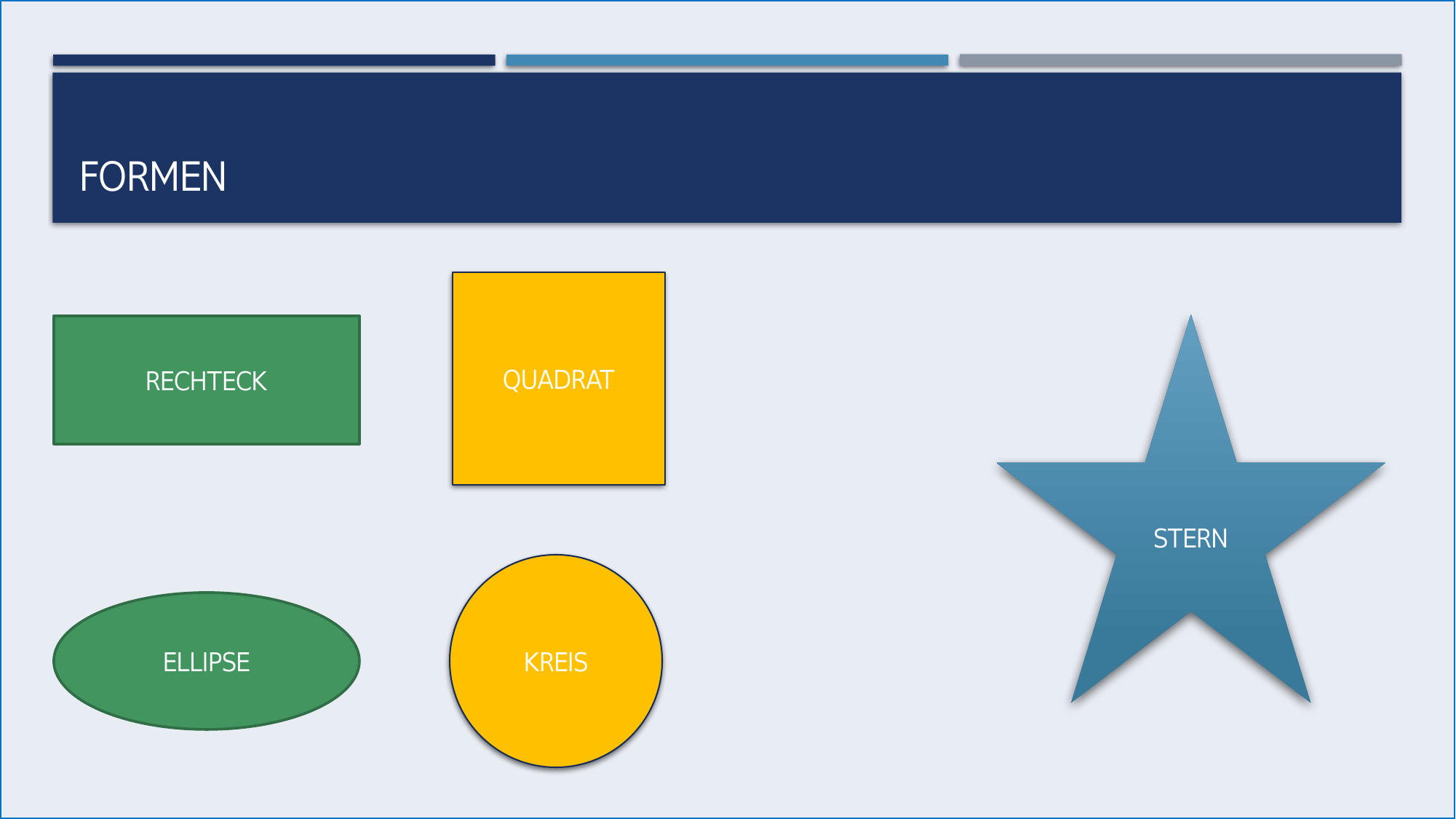

# Formen
QUADRAT
STERN
RECHTECK
KREIS
ELLIPSE